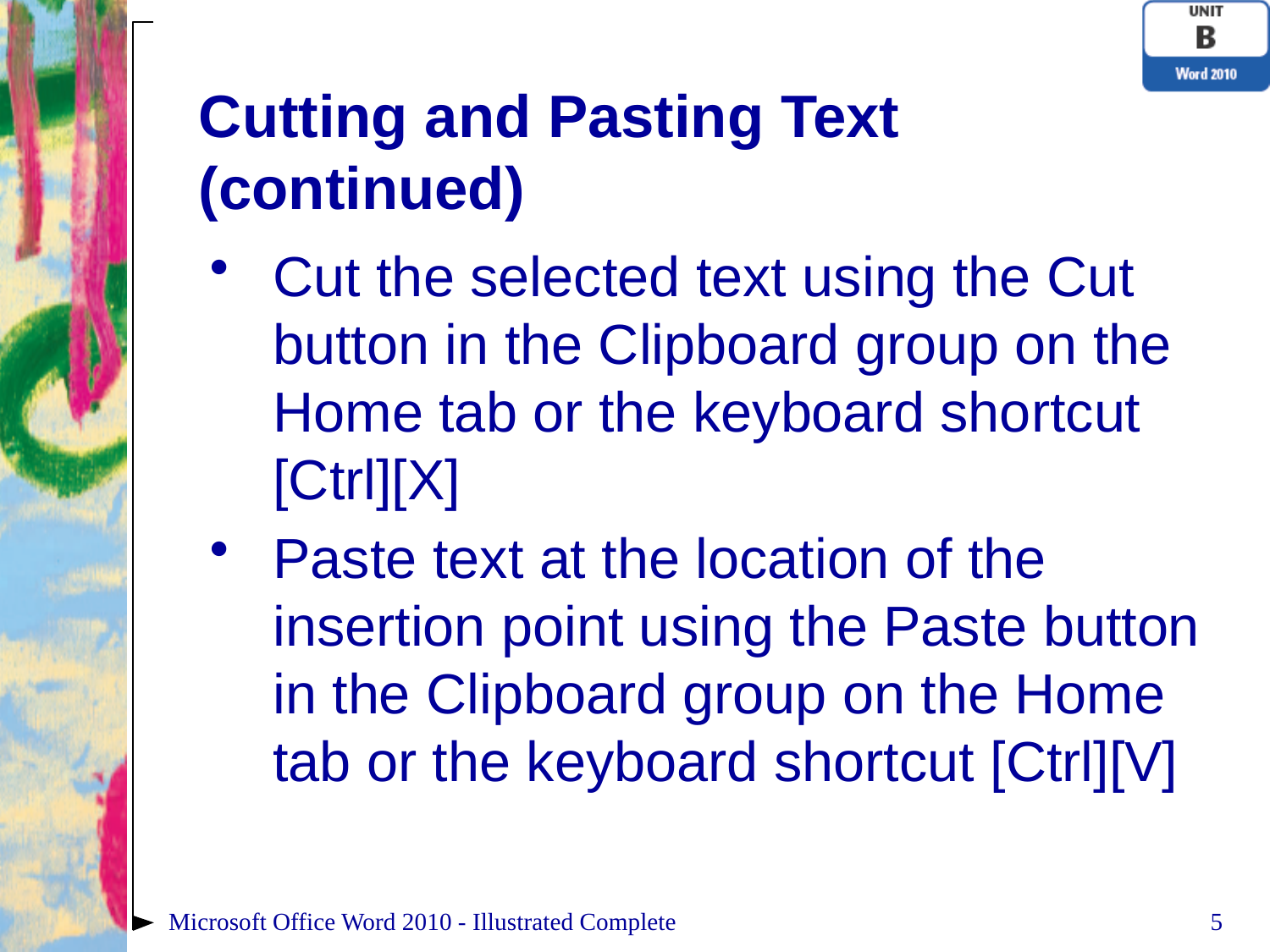

# Cutting and Pasting Text (continued)
Cut the selected text using the Cut button in the Clipboard group on the Home tab or the keyboard shortcut [Ctrl][X]
Paste text at the location of the insertion point using the Paste button in the Clipboard group on the Home tab or the keyboard shortcut [Ctrl][V]

Microsoft Office Word 2010 - Illustrated Complete
5